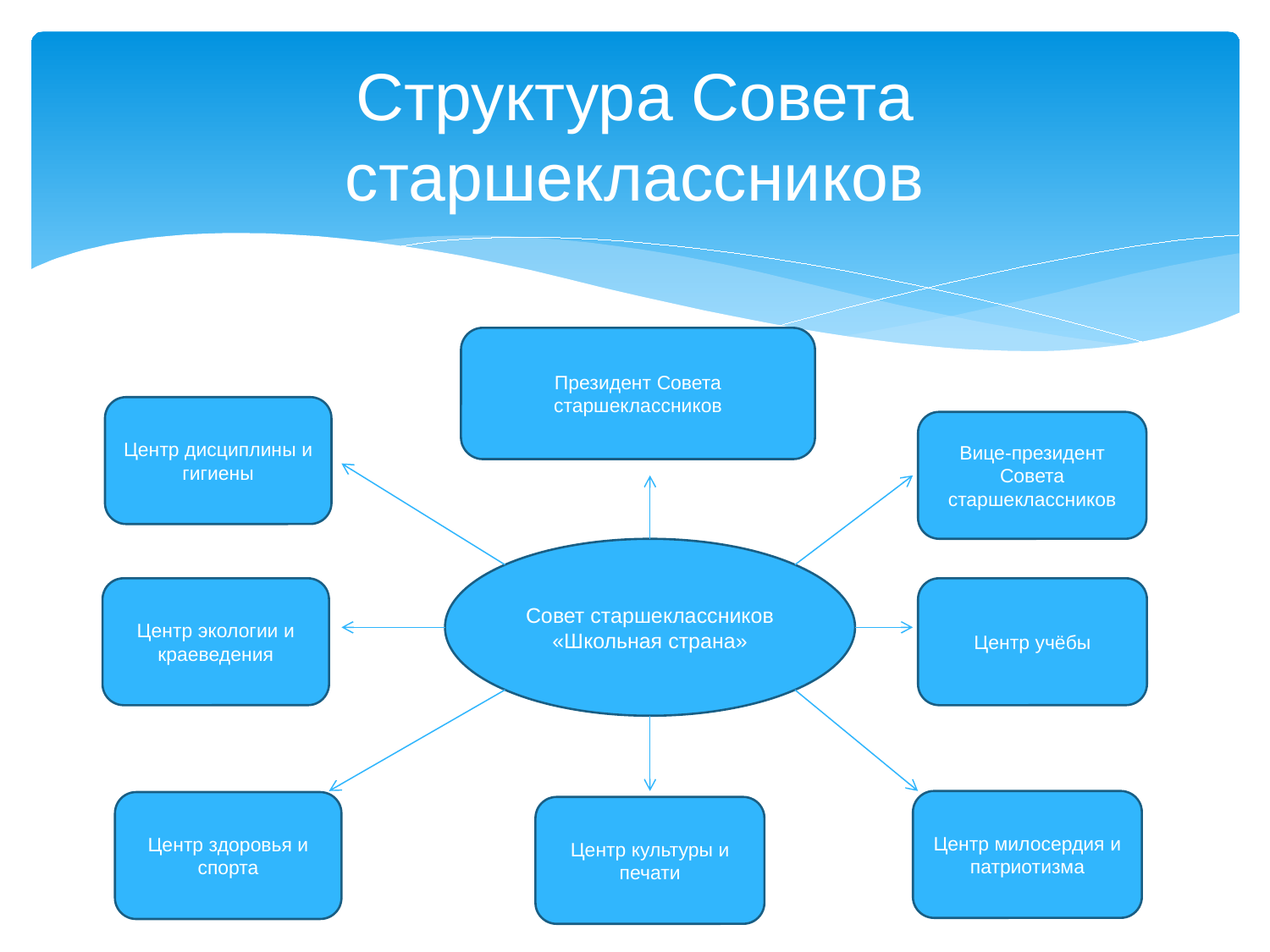

# Структура Совета старшеклассников
Президент Совета старшеклассников
Центр дисциплины и гигиены
Вице-президент Совета старшеклассников
Совет старшеклассников
«Школьная страна»
Центр экологии и краеведения
Центр учёбы
Центр милосердия и патриотизма
Центр здоровья и спорта
Центр культуры и печати